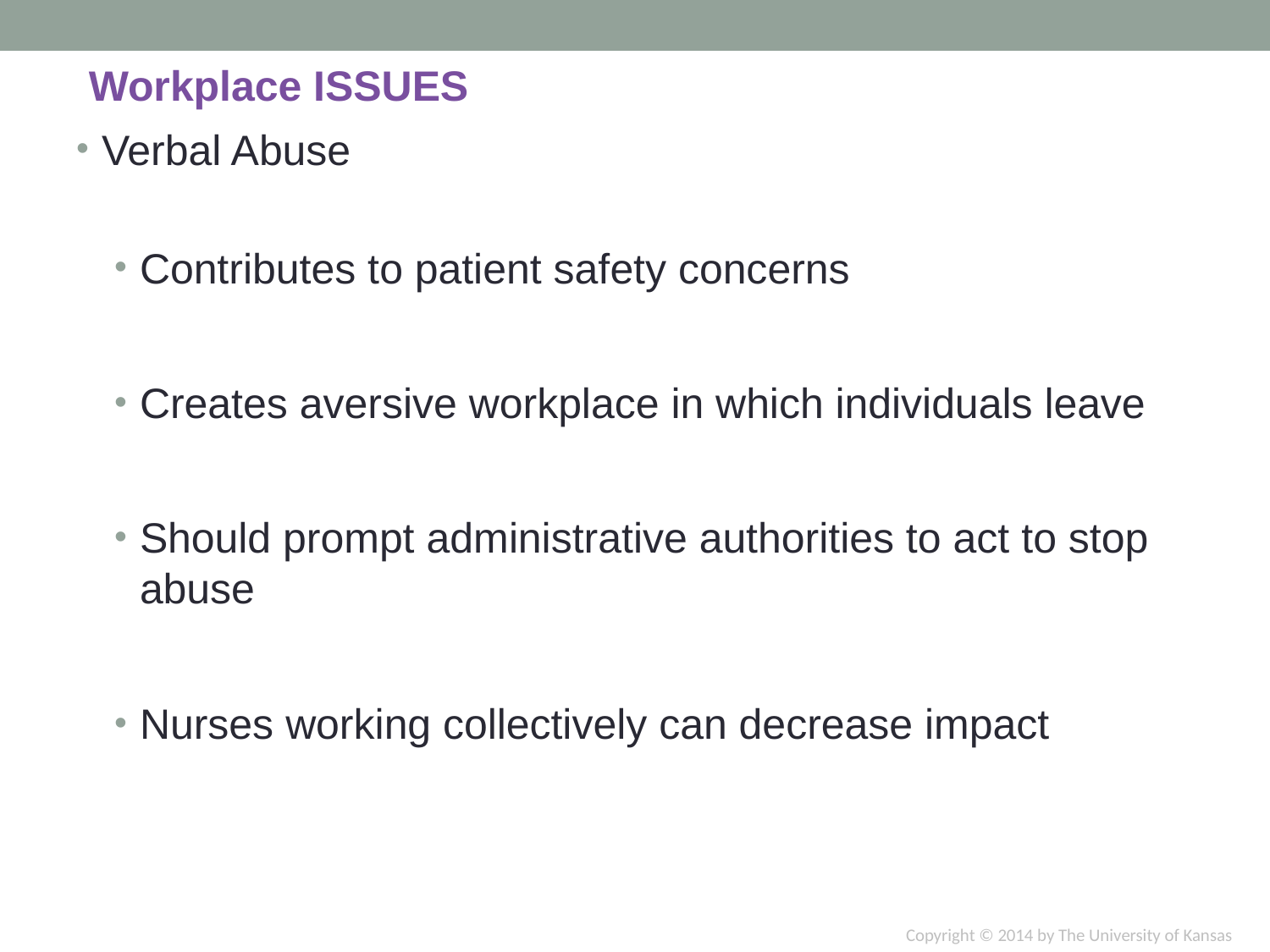

Workplace ISSUES
Verbal Abuse

Contributes to patient safety concerns

Creates aversive workplace in which individuals leave

Should prompt administrative authorities to act to stop abuse

Nurses working collectively can decrease impact